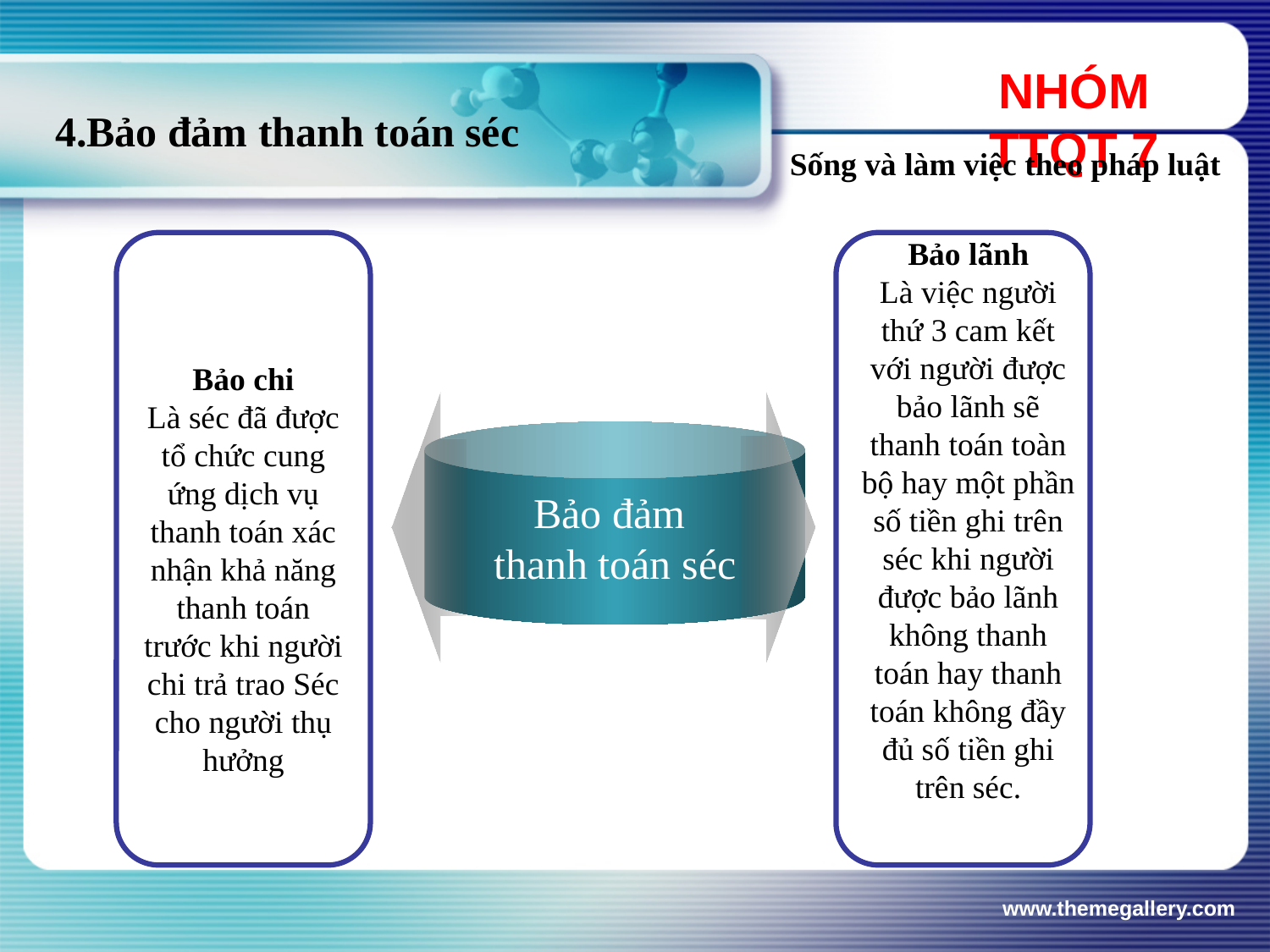

NHÓM TTQT 7
# 4.Bảo đảm thanh toán séc
Sống và làm việc theo pháp luật
Bảo lãnh
Là việc người thứ 3 cam kết với người được bảo lãnh sẽ thanh toán toàn bộ hay một phần số tiền ghi trên séc khi người được bảo lãnh không thanh toán hay thanh toán không đầy đủ số tiền ghi trên séc.

Text
Bảo chi
Là séc đã được tổ chức cung ứng dịch vụ thanh toán xác nhận khả năng thanh toán trước khi người chi trả trao Séc cho người thụ hưởng

Bảo đảm
thanh toán séc
Text
Text
Text
Text
www.themegallery.com